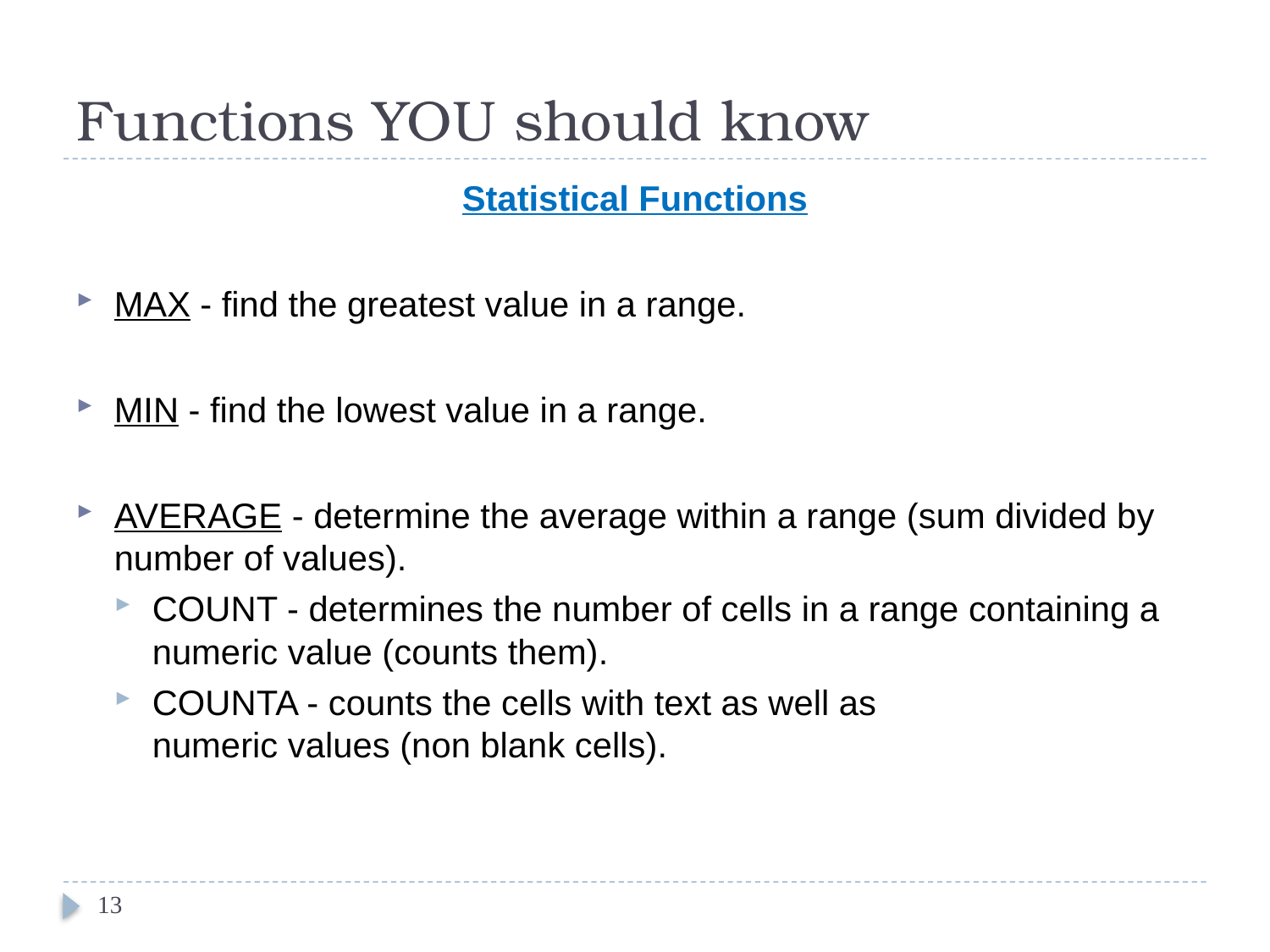

# Functions YOU should know
Statistical Functions

MAX - find the greatest value in a range.

MIN - find the lowest value in a range.

AVERAGE - determine the average within a range (sum divided by number of values).
COUNT - determines the number of cells in a range containing a numeric value (counts them).
COUNTA - counts the cells with text as well as
numeric values (non blank cells).

13